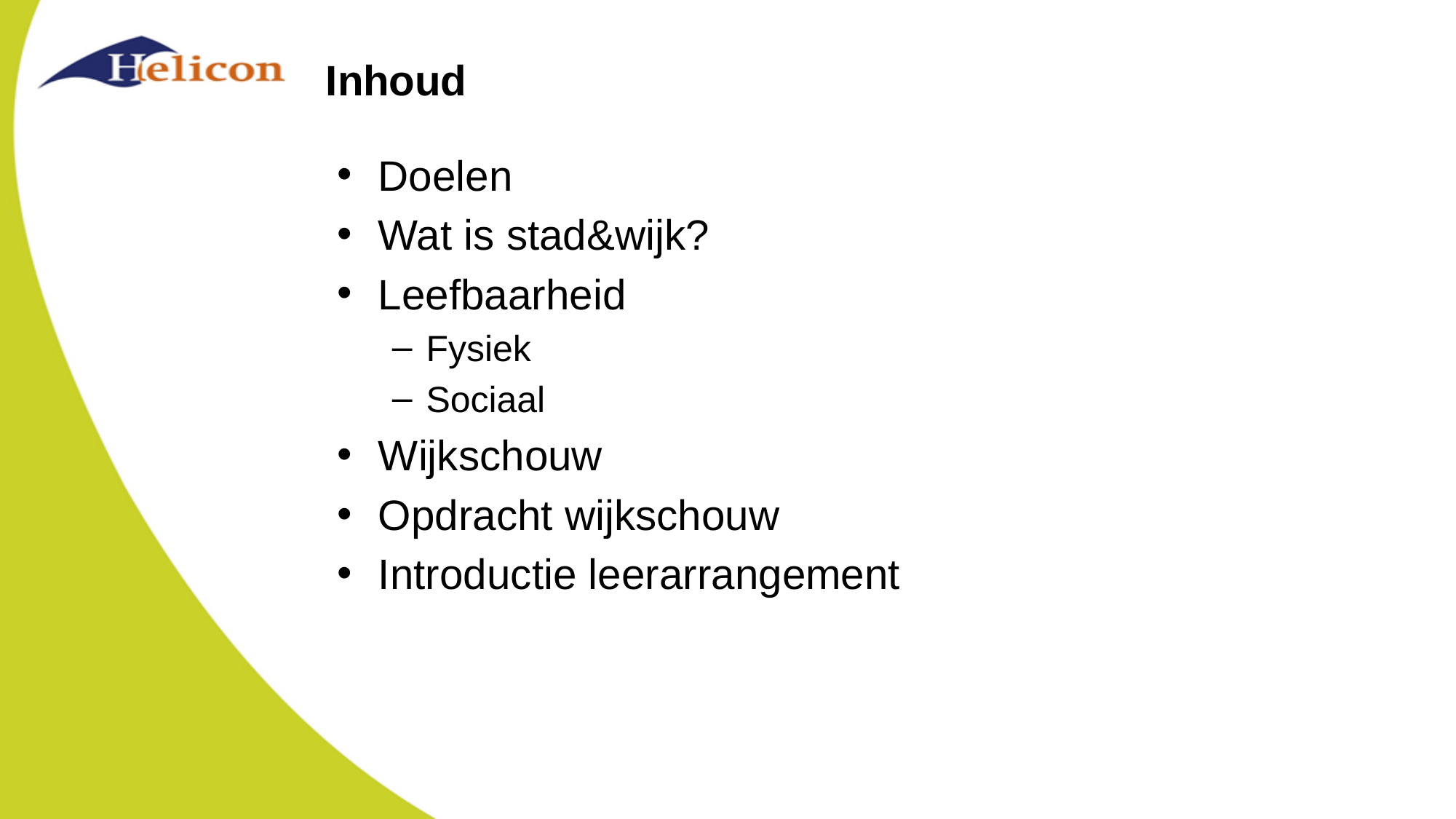

# Inhoud
Doelen
Wat is stad&wijk?
Leefbaarheid
Fysiek
Sociaal
Wijkschouw
Opdracht wijkschouw
Introductie leerarrangement